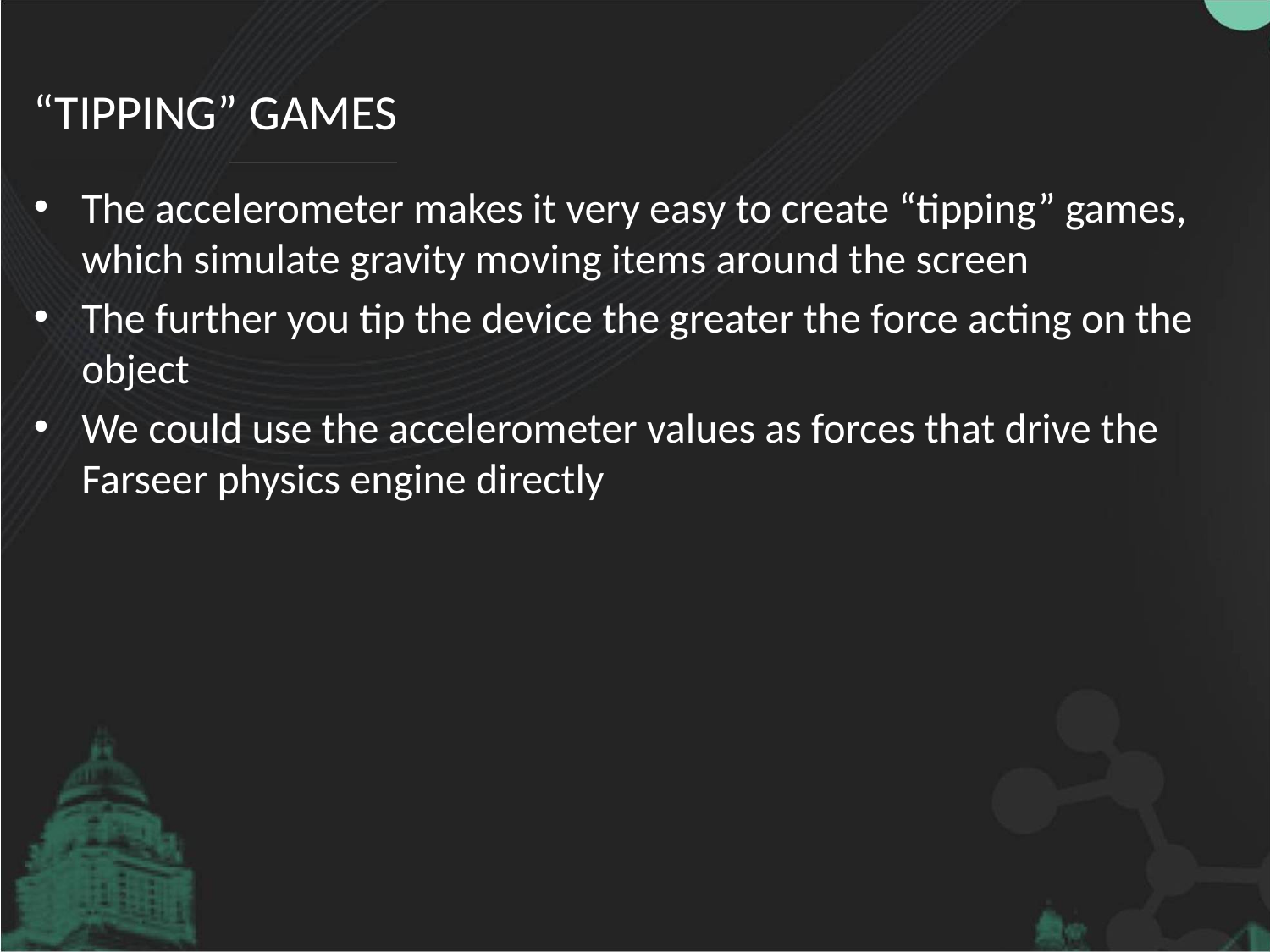

# “Tipping” games
The accelerometer makes it very easy to create “tipping” games, which simulate gravity moving items around the screen
The further you tip the device the greater the force acting on the object
We could use the accelerometer values as forces that drive the Farseer physics engine directly